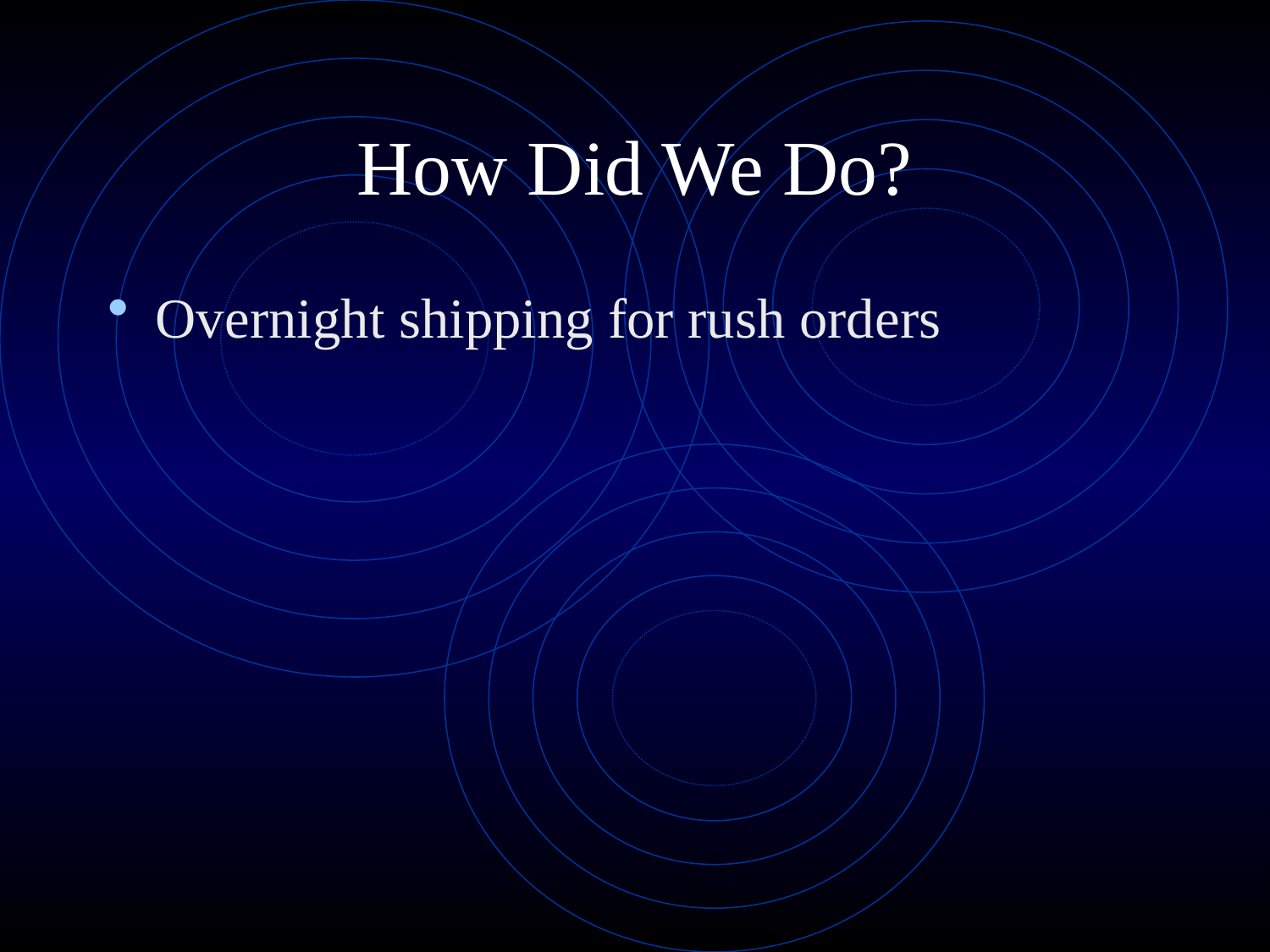

# How Did We Do?
Overnight shipping for rush orders